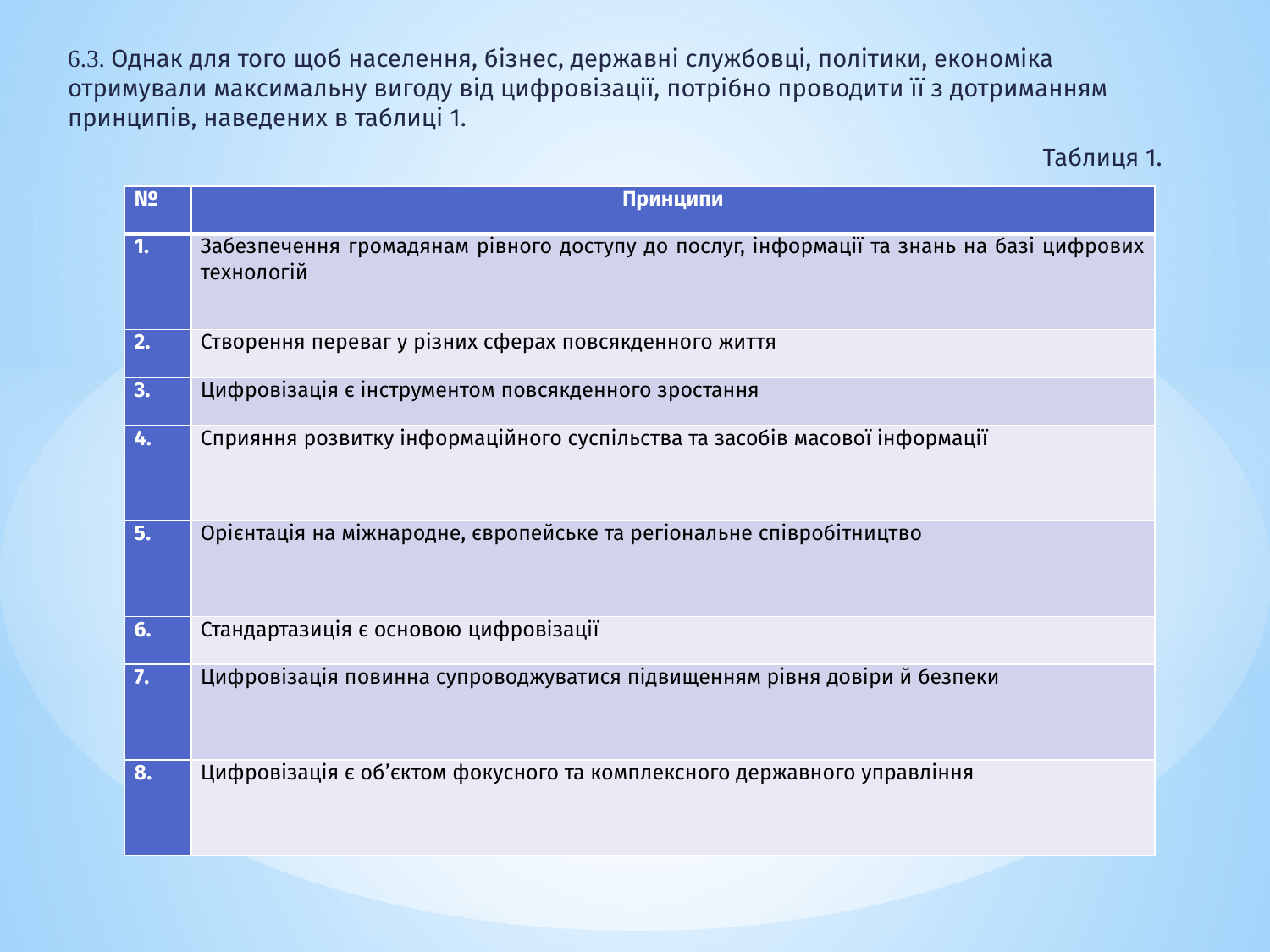

6.3. Однак для того щоб населення, бізнес, державні службовці, політики, економіка отримували максимальну вигоду від цифровізації, потрібно проводити її з дотриманням принципів, наведених в таблиці 1.
Таблиця 1.

| № | Принципи |
| --- | --- |
| 1. | Забезпечення громадянам рівного доступу до послуг, інформації та знань на базі цифрових технологій |
| 2. | Створення переваг у різних сферах повсякденного життя |
| 3. | Цифровізація є інструментом повсякденного зростання |
| 4. | Сприяння розвитку інформаційного суспільства та засобів масової інформації |
| 5. | Орієнтація на міжнародне, європейське та регіональне співробітництво |
| 6. | Стандартазиція є основою цифровізації |
| 7. | Цифровізація повинна супроводжуватися підвищенням рівня довіри й безпеки |
| 8. | Цифровізація є об’єктом фокусного та комплексного державного управління |